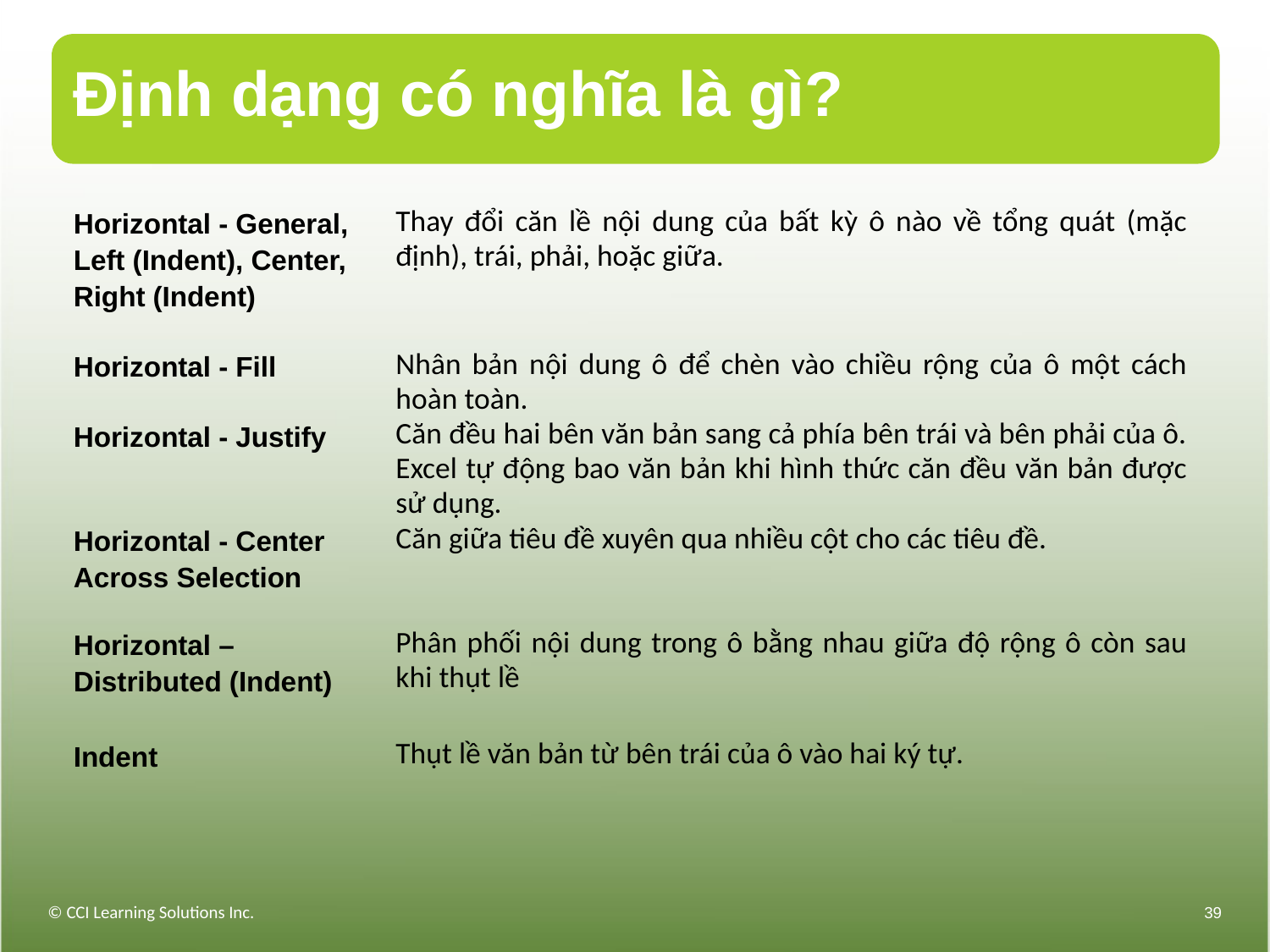

# Định dạng có nghĩa là gì?
| Horizontal - General, Left (Indent), Center, Right (Indent) | Thay đổi căn lề nội dung của bất kỳ ô nào về tổng quát (mặc định), trái, phải, hoặc giữa. |
| --- | --- |
| Horizontal - Fill | Nhân bản nội dung ô để chèn vào chiều rộng của ô một cách hoàn toàn. |
| Horizontal - Justify | Căn đều hai bên văn bản sang cả phía bên trái và bên phải của ô. Excel tự động bao văn bản khi hình thức căn đều văn bản được sử dụng. |
| Horizontal - Center Across Selection | Căn giữa tiêu đề xuyên qua nhiều cột cho các tiêu đề. |
| Horizontal – Distributed (Indent) | Phân phối nội dung trong ô bằng nhau giữa độ rộng ô còn sau khi thụt lề |
| Indent | Thụt lề văn bản từ bên trái của ô vào hai ký tự. |
© CCI Learning Solutions Inc.
39